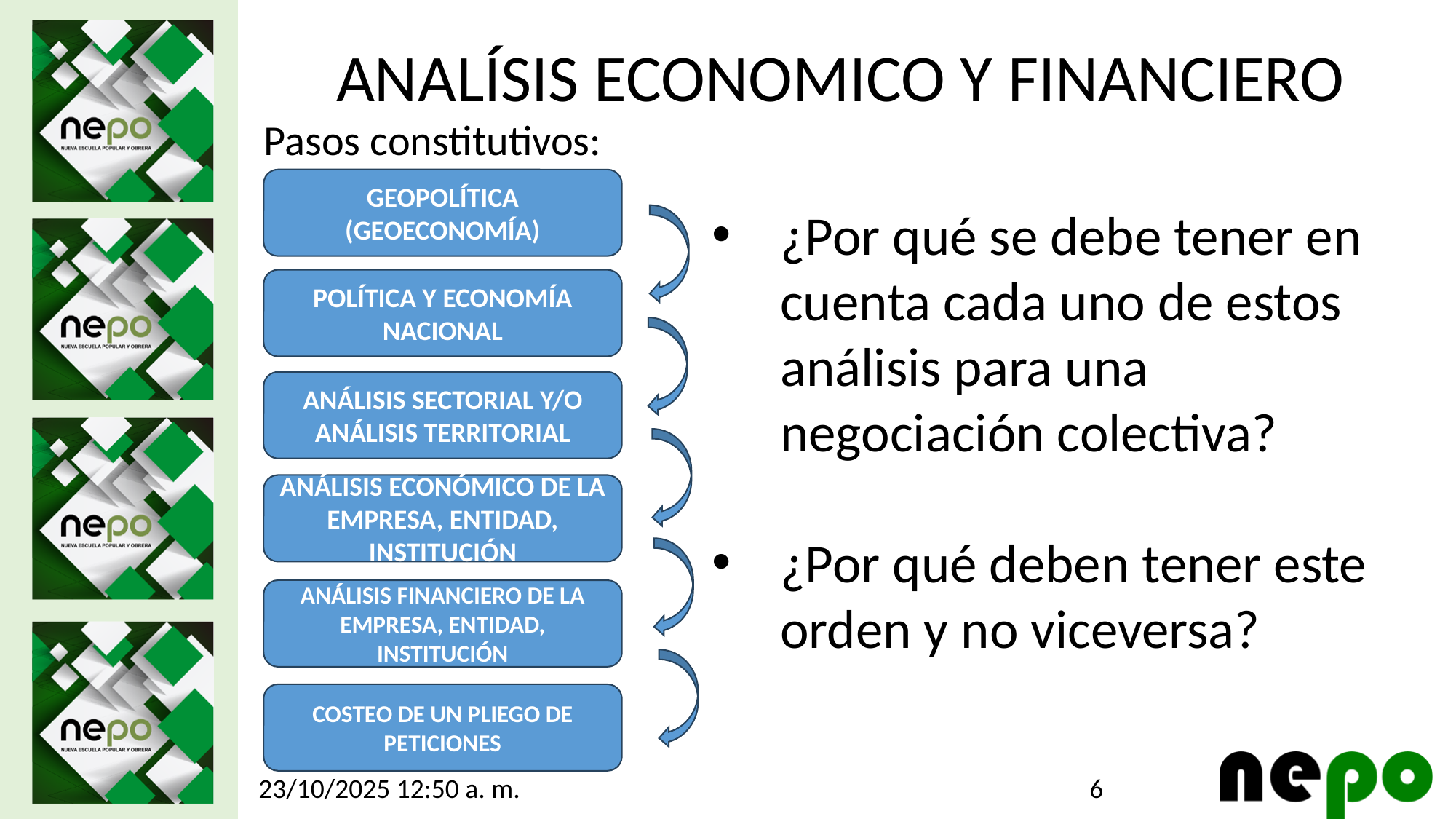

# ANALÍSIS ECONOMICO Y FINANCIERO
Pasos constitutivos:

GEOPOLÍTICA
(GEOECONOMÍA)
¿Por qué se debe tener en cuenta cada uno de estos análisis para una negociación colectiva?

¿Por qué deben tener este orden y no viceversa?

POLÍTICA Y ECONOMÍA NACIONAL

ANÁLISIS SECTORIAL Y/O ANÁLISIS TERRITORIAL

ANÁLISIS ECONÓMICO DE LA EMPRESA, ENTIDAD, INSTITUCIÓN

ANÁLISIS FINANCIERO DE LA EMPRESA, ENTIDAD, INSTITUCIÓN

COSTEO DE UN PLIEGO DE PETICIONES
6
23/10/2025 12:50 a. m.